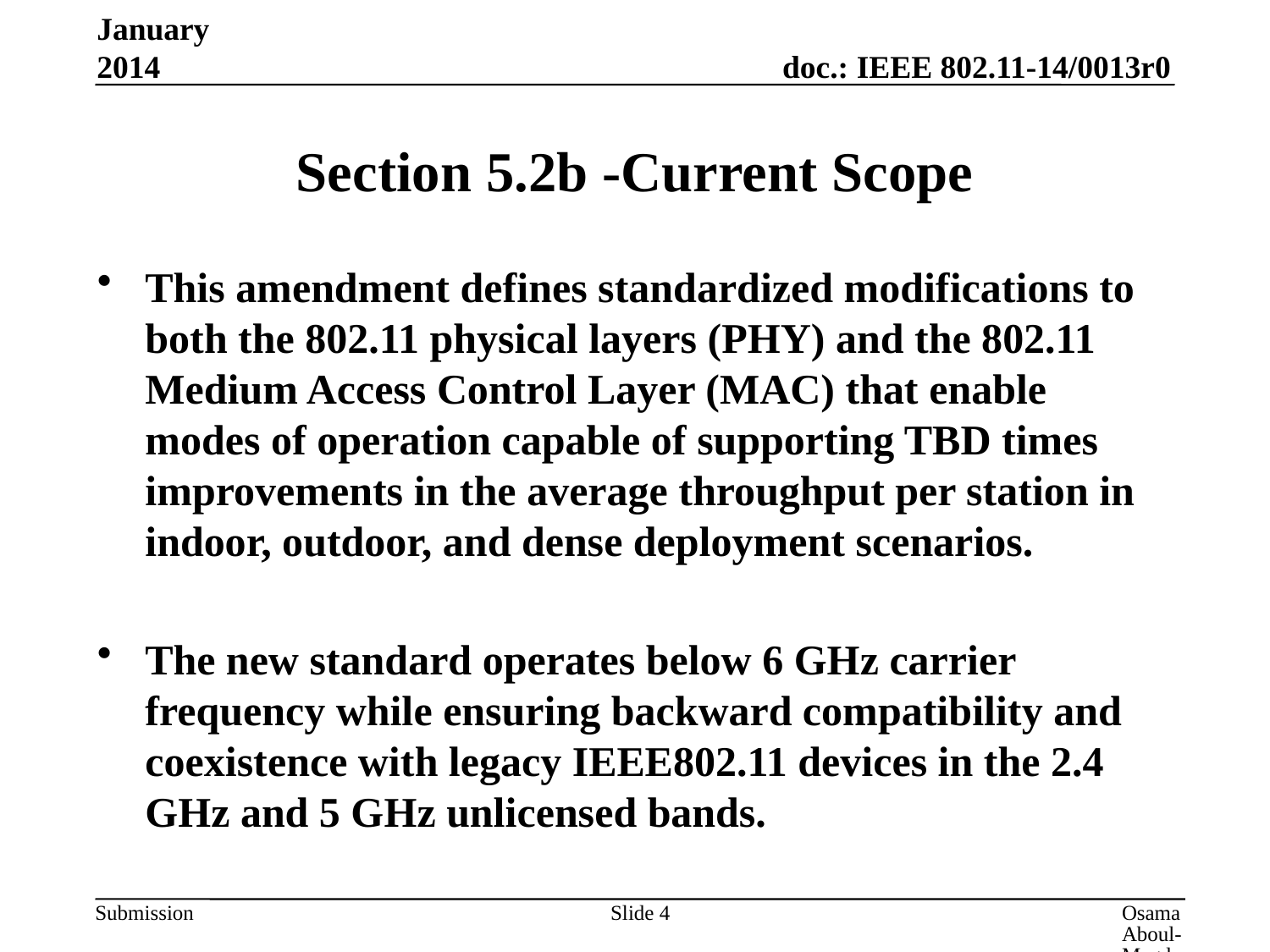

January 2014
# Section 5.2b -Current Scope
This amendment defines standardized modifications to both the 802.11 physical layers (PHY) and the 802.11 Medium Access Control Layer (MAC) that enable modes of operation capable of supporting TBD times improvements in the average throughput per station in indoor, outdoor, and dense deployment scenarios.

The new standard operates below 6 GHz carrier frequency while ensuring backward compatibility and coexistence with legacy IEEE802.11 devices in the 2.4 GHz and 5 GHz unlicensed bands.
Slide 4
Osama Aboul-Magd, Huawei Technologies